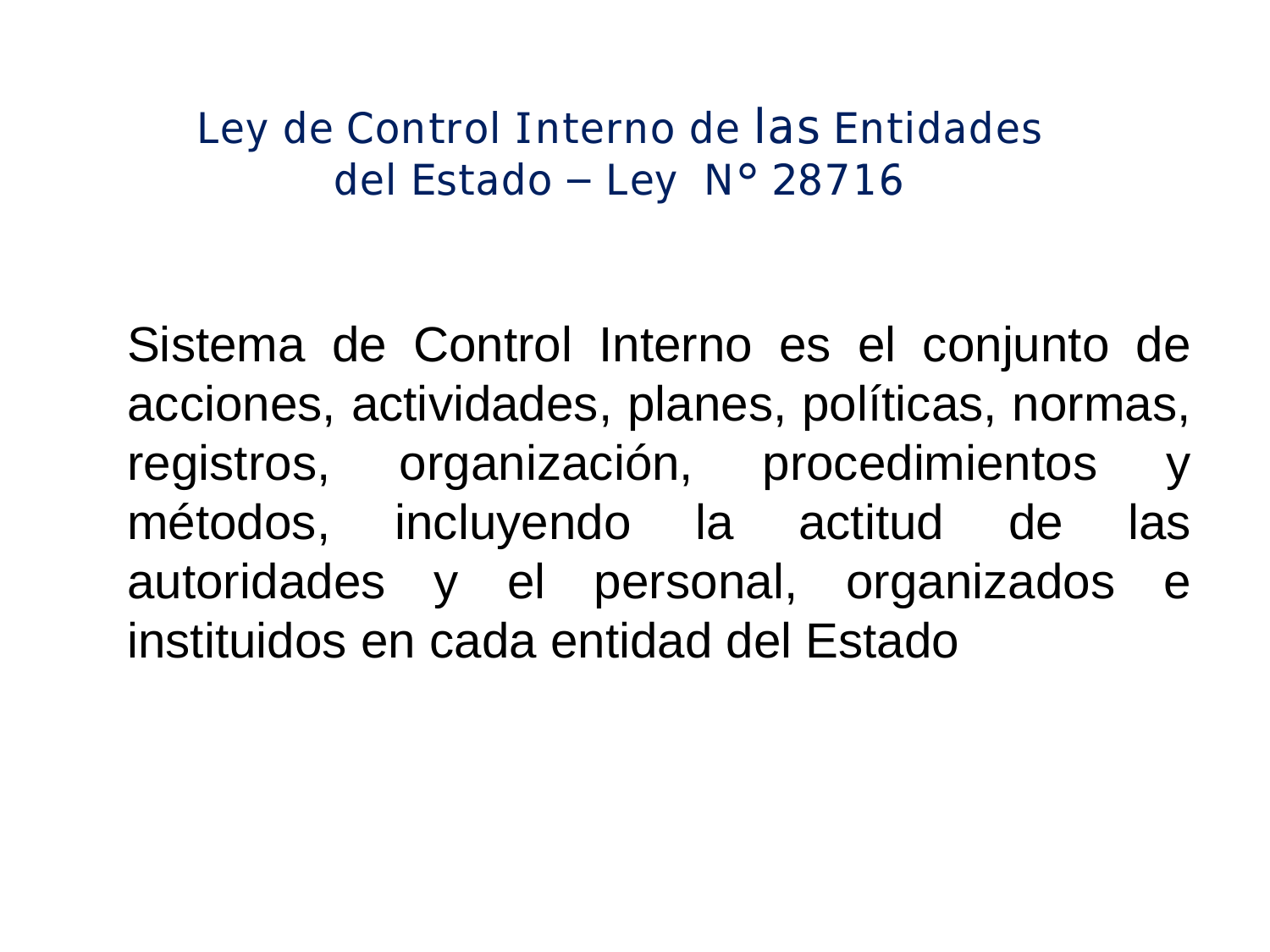

# Ley de Control Interno de las Entidades del Estado – Ley  N° 28716
Sistema de Control Interno es el conjunto de acciones, actividades, planes, políticas, normas, registros, organización, procedimientos y métodos, incluyendo la actitud de las autoridades y el personal, organizados e instituidos en cada entidad del Estado